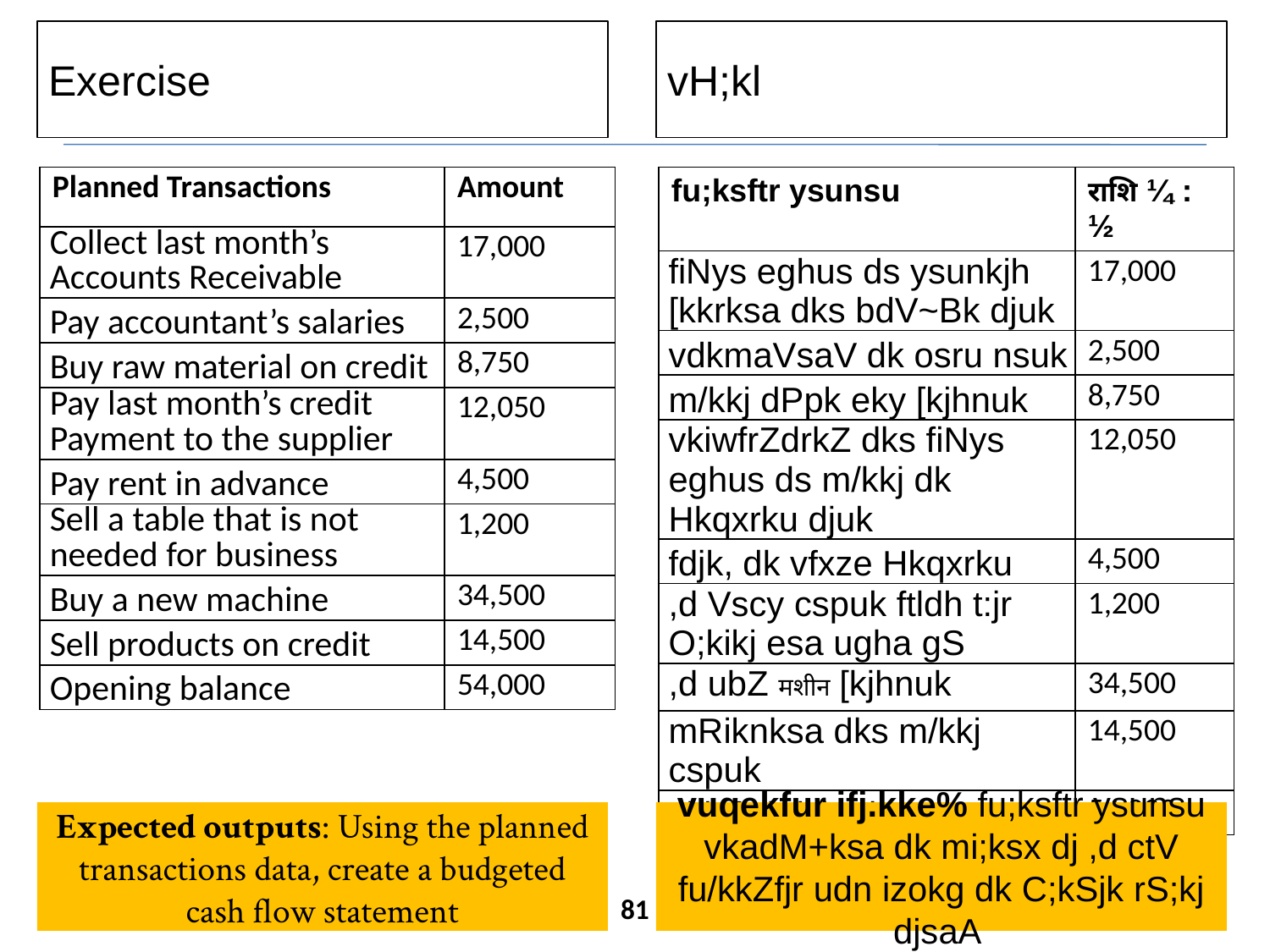

Exercise
vH;kl
| Planned Transactions | Amount |
| --- | --- |
| Collect last month’s Accounts Receivable | 17,000 |
| Pay accountant’s salaries | 2,500 |
| Buy raw material on credit | 8,750 |
| Pay last month’s credit Payment to the supplier | 12,050 |
| Pay rent in advance | 4,500 |
| Sell a table that is not needed for business | 1,200 |
| Buy a new machine | 34,500 |
| Sell products on credit | 14,500 |
| Opening balance | 54,000 |
| fu;ksftr ysunsu | राशि ¼ : ½ |
| --- | --- |
| fiNys eghus ds ysunkjh [kkrksa dks bdV~Bk djuk | 17,000 |
| vdkmaVsaV dk osru nsuk | 2,500 |
| m/kkj dPpk eky [kjhnuk | 8,750 |
| vkiwfrZdrkZ dks fiNys eghus ds m/kkj dk Hkqxrku djuk | 12,050 |
| fdjk, dk vfxze Hkqxrku | 4,500 |
| ,d Vscy cspuk ftldh t:jr O;kikj esa ugha gS | 1,200 |
| ,d ubZ मशीन [kjhnuk | 34,500 |
| mRiknksa dks m/kkj cspuk | 14,500 |
| vkjafHkd 'ks"k | 54,000 |

Expected outputs: Using the planned transactions data, create a budgeted cash flow statement
vuqekfur ifj.kke% fu;ksftr ysunsu vkadM+ksa dk mi;ksx dj ,d ctV fu/kkZfjr udn izokg dk C;kSjk rS;kj djsaA
81